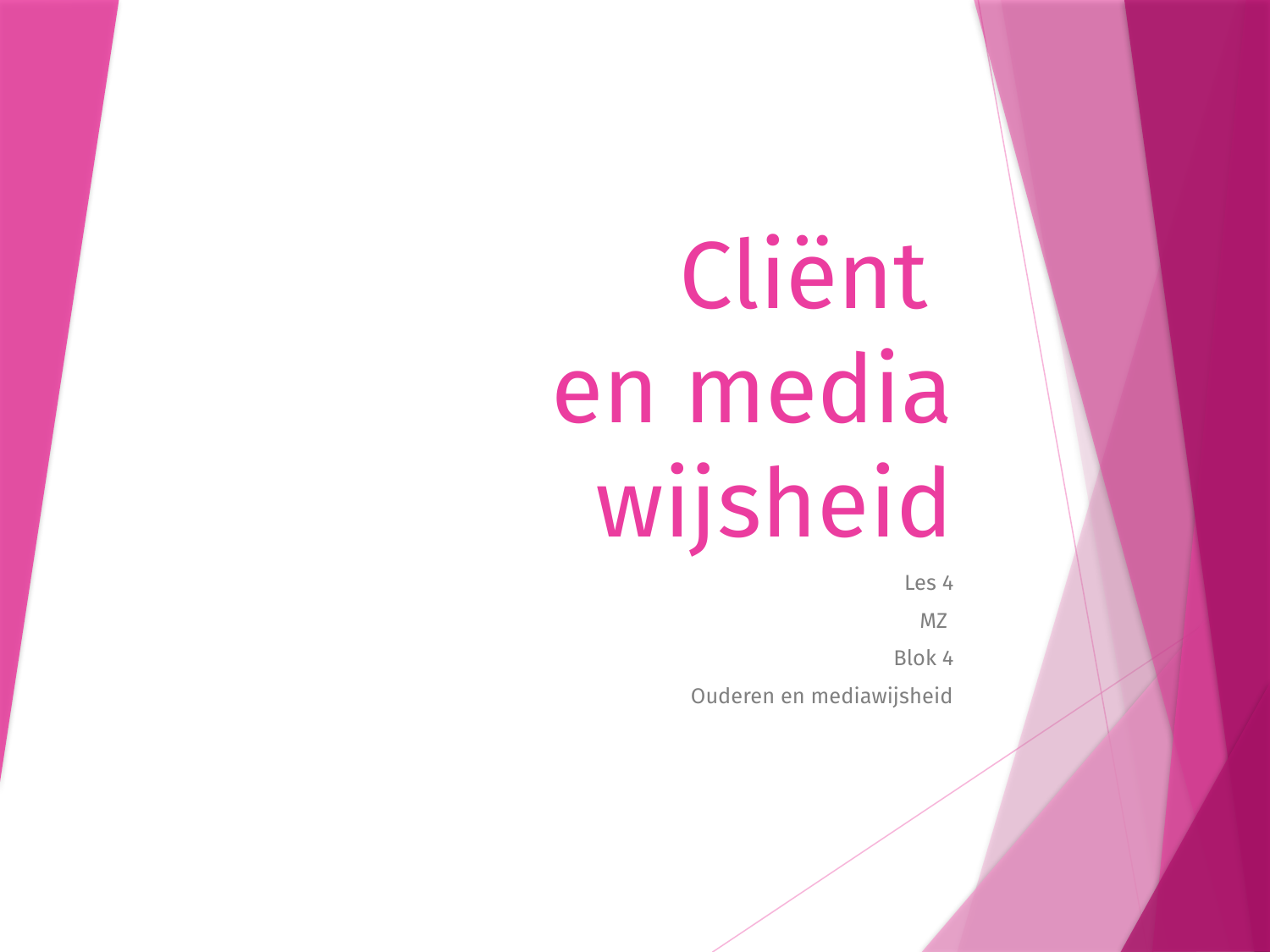

# Cliënt en media wijsheid
Les 4
MZ
Blok 4
Ouderen en mediawijsheid